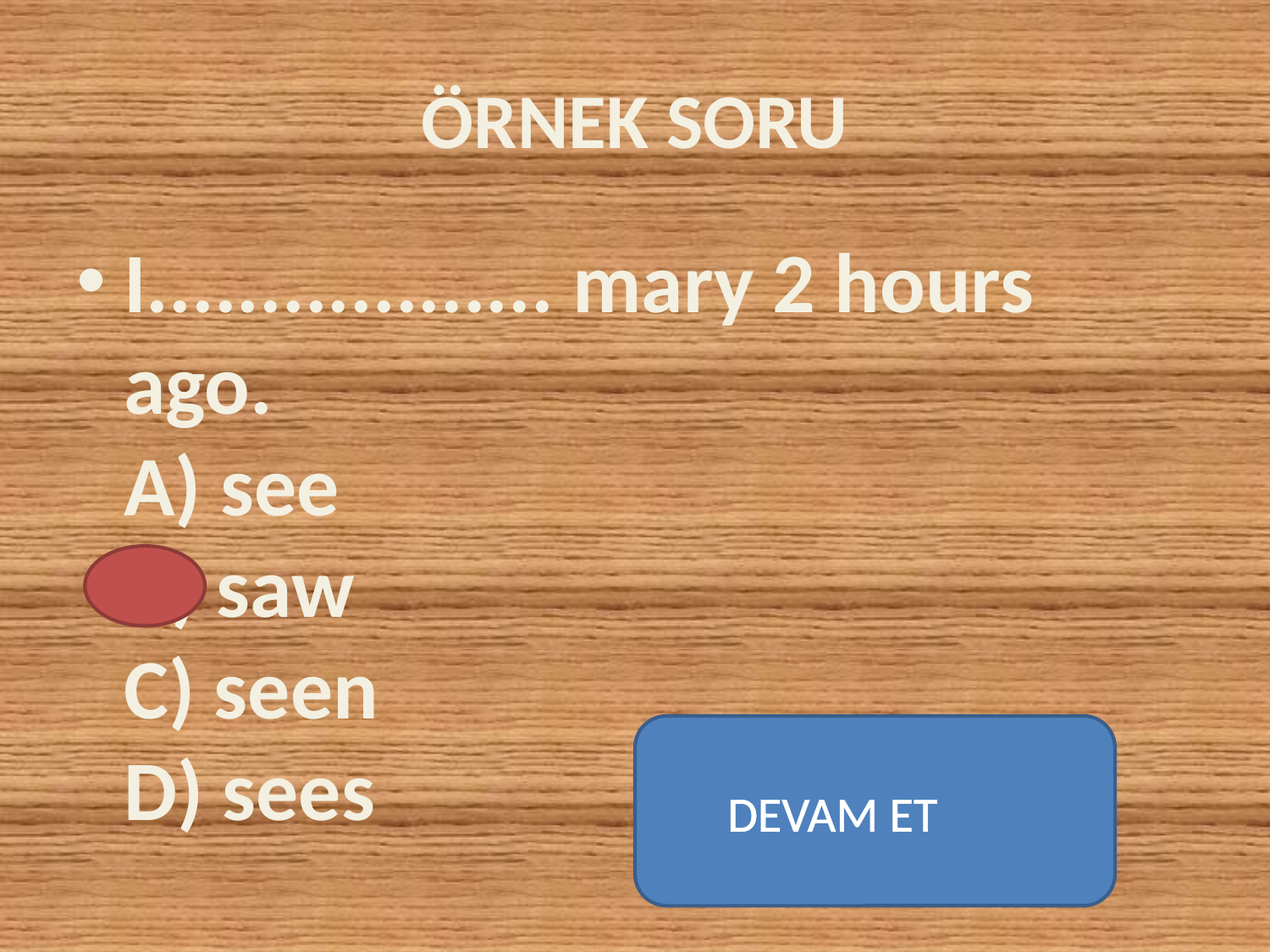

# ÖRNEK SORU
I.................. mary 2 hours ago. 
A) see 
B) saw 
C) seen 
D) sees

DEVAM ET